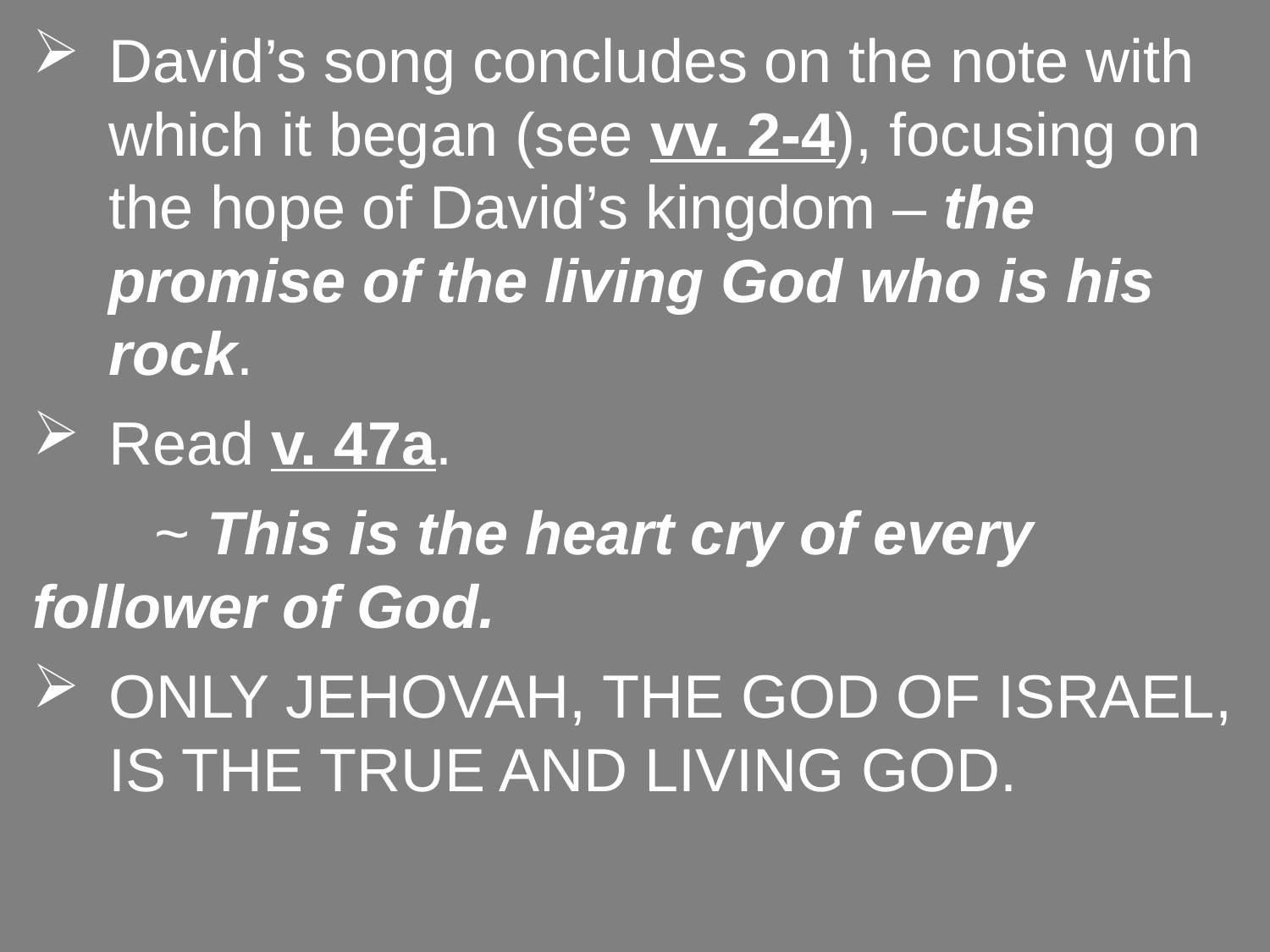

David’s song concludes on the note with which it began (see vv. 2-4), focusing on the hope of David’s kingdom – the promise of the living God who is his rock.
Read v. 47a.
		~ This is the heart cry of every 							follower of God.
ONLY JEHOVAH, THE GOD OF ISRAEL, IS THE TRUE AND LIVING GOD.